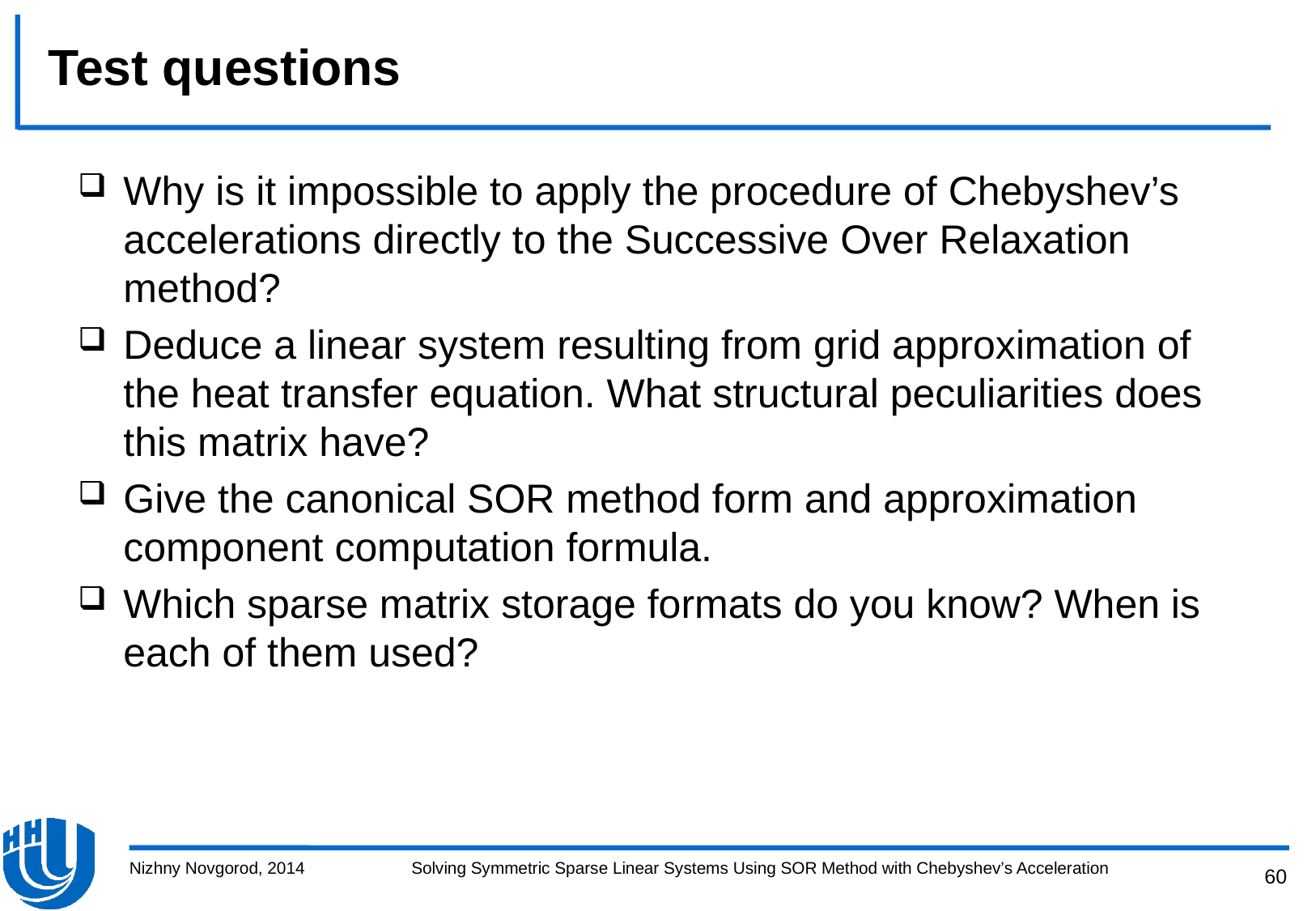

# Test questions
Why is it impossible to apply the procedure of Chebyshev’s accelerations directly to the Successive Over Relaxation method?
Deduce a linear system resulting from grid approximation of the heat transfer equation. What structural peculiarities does this matrix have?
Give the canonical SOR method form and approximation component computation formula.
Which sparse matrix storage formats do you know? When is each of them used?

Nizhny Novgorod, 2014
Solving Symmetric Sparse Linear Systems Using SOR Method with Chebyshev’s Acceleration